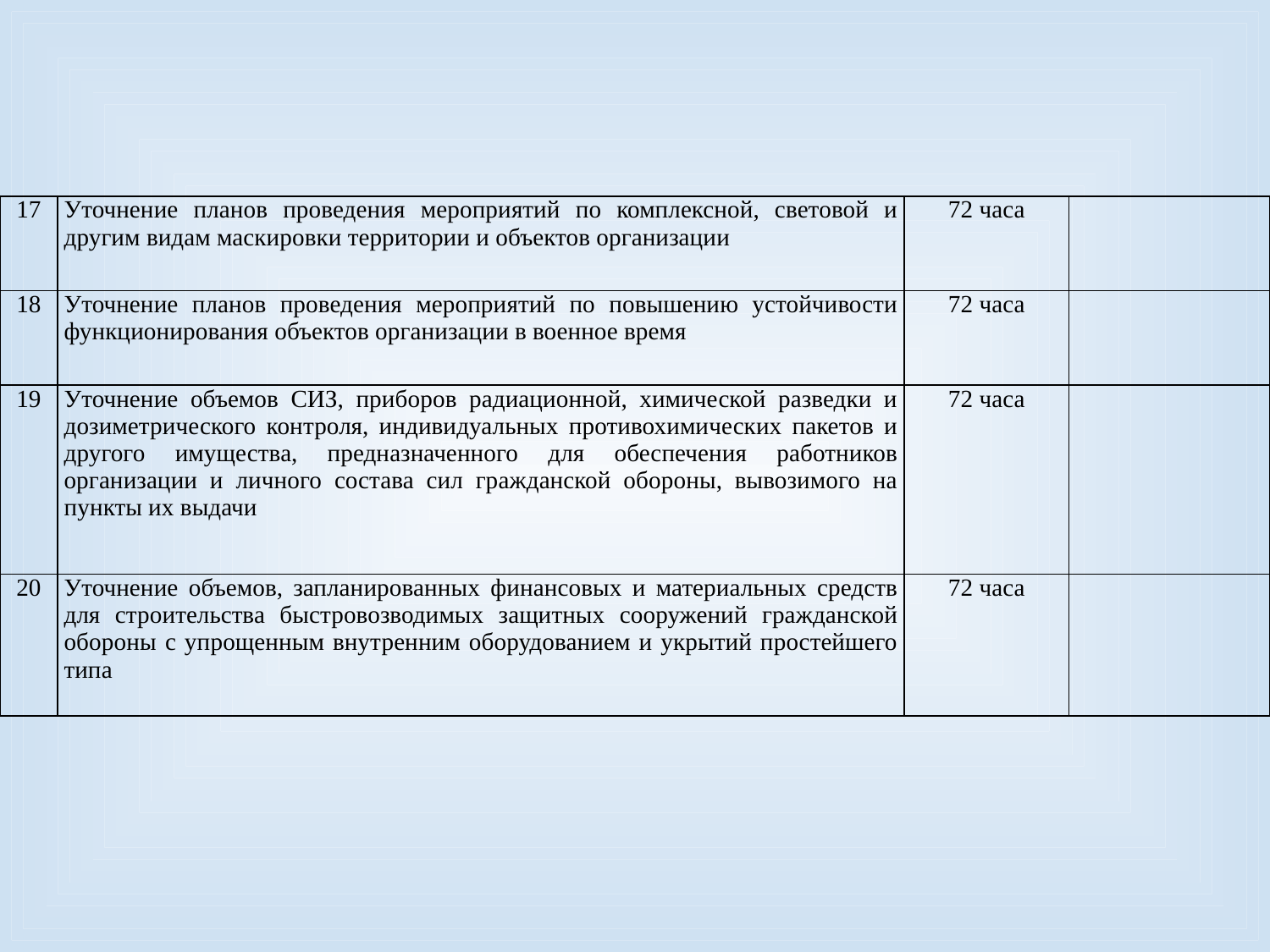

| 17 | Уточнение планов проведения мероприятий по комплексной, световой и другим видам маскировки территории и объектов организации | 72 часа |  |
| --- | --- | --- | --- |
| 18 | Уточнение планов проведения мероприятий по повышению устойчивости функционирования объектов организации в военное время | 72 часа |  |
| 19 | Уточнение объемов СИЗ, приборов радиационной, химической разведки и дозиметрического контроля, индивидуальных противохимических пакетов и другого имущества, предназначенного для обеспечения работников организации и личного состава сил гражданской обороны, вывозимого на пункты их выдачи | 72 часа |  |
| 20 | Уточнение объемов, запланированных финансовых и материальных средств для строительства быстровозводимых защитных сооружений гражданской обороны с упрощенным внутренним оборудованием и укрытий простейшего типа | 72 часа |  |